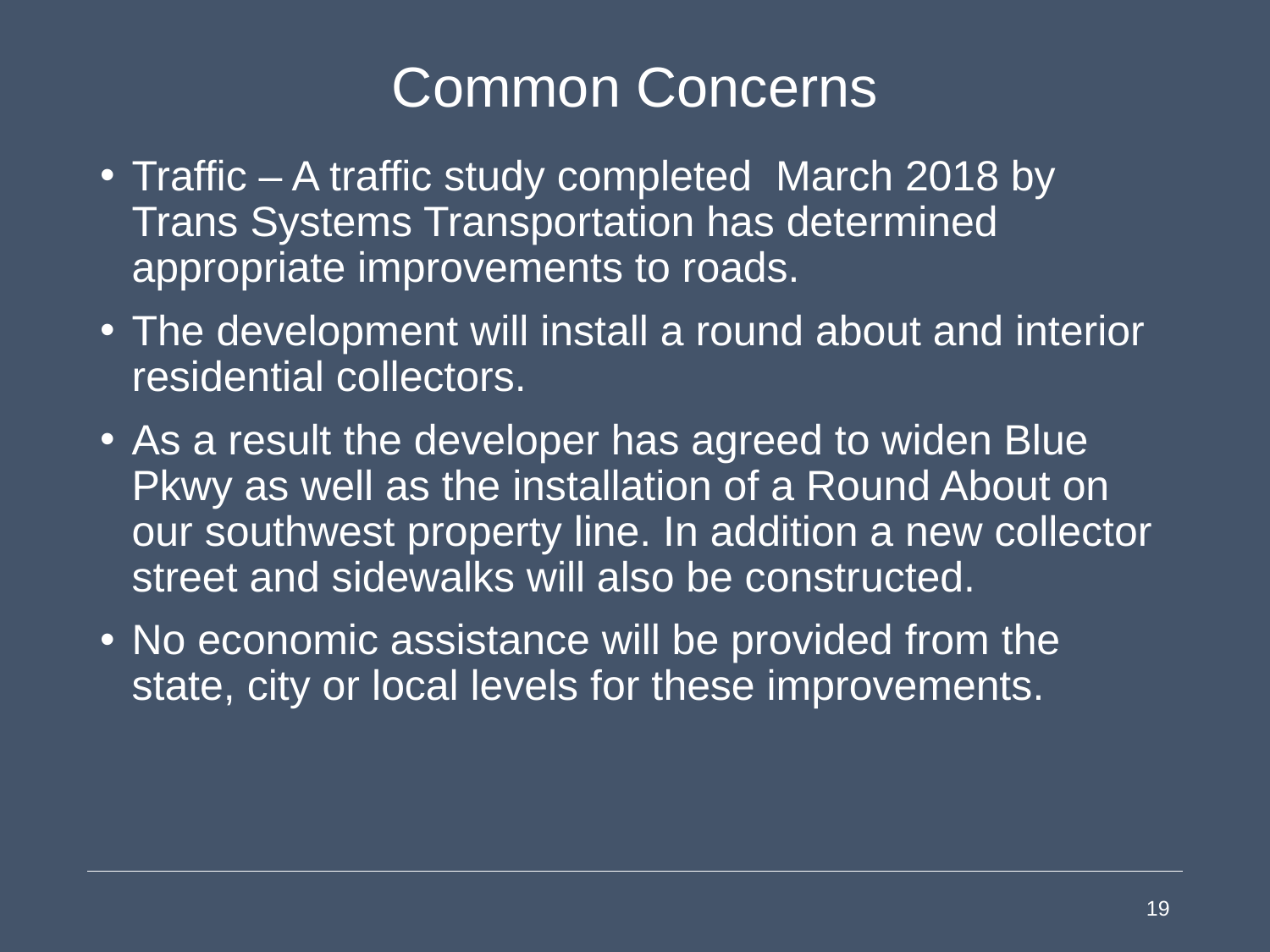

# Common Concerns
Traffic – A traffic study completed  March 2018 by Trans Systems Transportation has determined appropriate improvements to roads.
The development will install a round about and interior residential collectors.
As a result the developer has agreed to widen Blue Pkwy as well as the installation of a Round About on our southwest property line. In addition a new collector street and sidewalks will also be constructed.
No economic assistance will be provided from the state, city or local levels for these improvements.

19